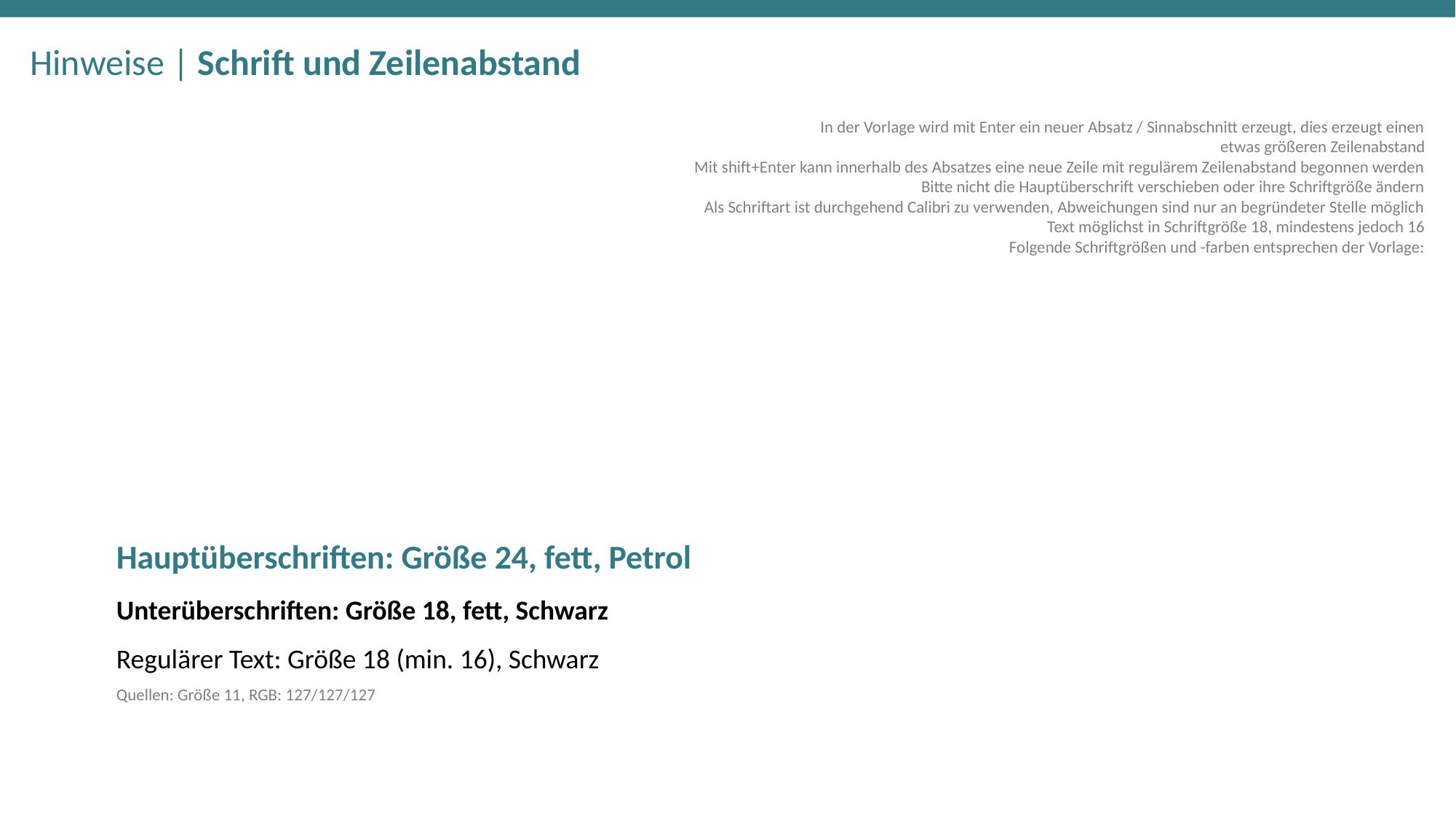

Hinweise | Schrift und Zeilenabstand
In der Vorlage wird mit Enter ein neuer Absatz / Sinnabschnitt erzeugt, dies erzeugt einen
etwas größeren Zeilenabstand
Mit shift+Enter kann innerhalb des Absatzes eine neue Zeile mit regulärem Zeilenabstand begonnen werden
Bitte nicht die Hauptüberschrift verschieben oder ihre Schriftgröße ändern
Als Schriftart ist durchgehend Calibri zu verwenden, Abweichungen sind nur an begründeter Stelle möglich
Text möglichst in Schriftgröße 18, mindestens jedoch 16
Folgende Schriftgrößen und -farben entsprechen der Vorlage:
Hauptüberschriften: Größe 24, fett, Petrol
Unterüberschriften: Größe 18, fett, Schwarz
Regulärer Text: Größe 18 (min. 16), Schwarz
Quellen: Größe 11, RGB: 127/127/127